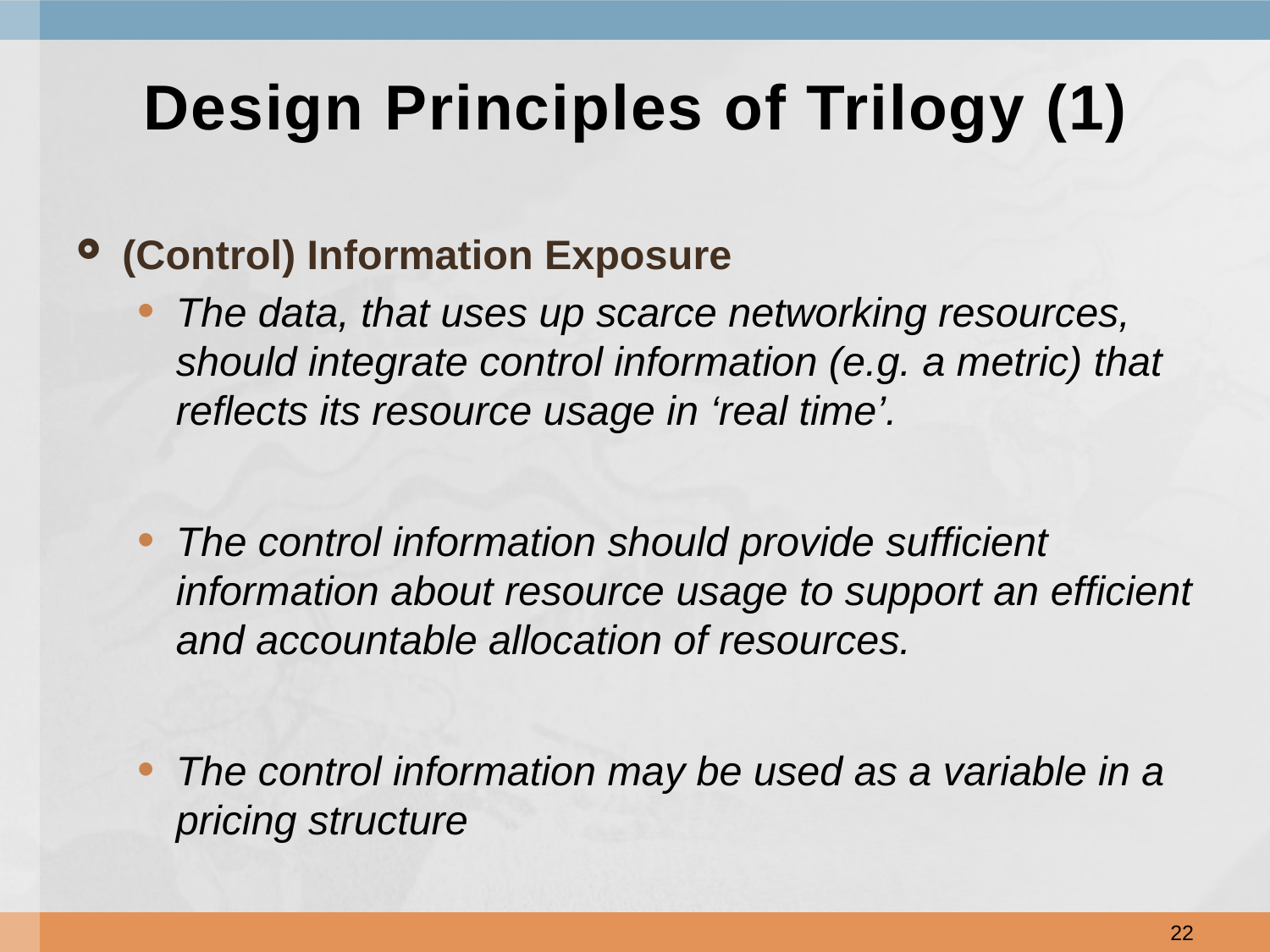

# Design Principles of Trilogy (1)
(Control) Information Exposure
The data, that uses up scarce networking resources, should integrate control information (e.g. a metric) that reflects its resource usage in ‘real time’.

The control information should provide sufficient information about resource usage to support an efficient and accountable allocation of resources.

The control information may be used as a variable in a pricing structure
22